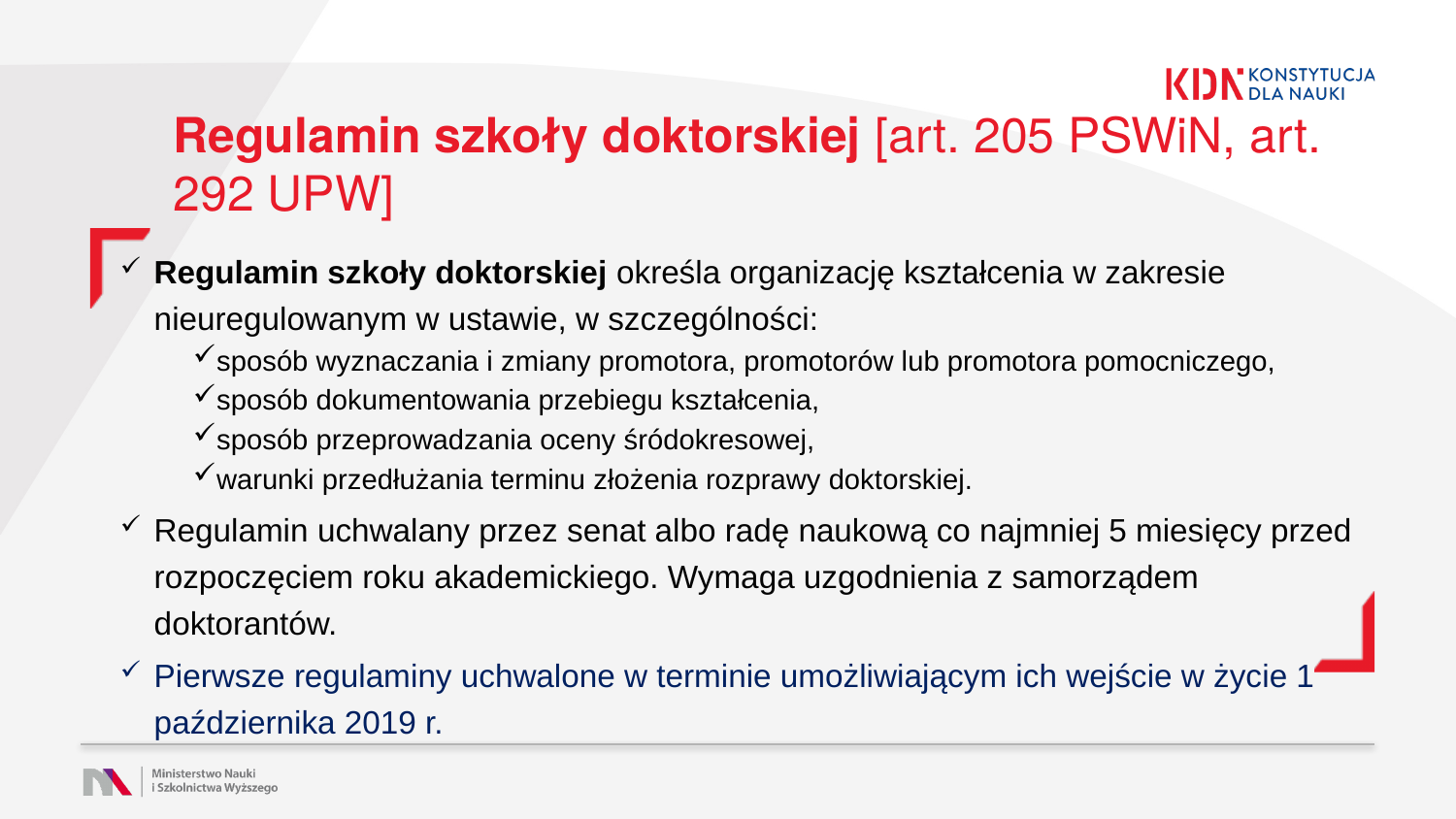

# Regulamin szkoły doktorskiej [art. 205 PSWiN, art. 292 UPW]
Regulamin szkoły doktorskiej określa organizację kształcenia w zakresie nieuregulowanym w ustawie, w szczególności:
sposób wyznaczania i zmiany promotora, promotorów lub promotora pomocniczego,
sposób dokumentowania przebiegu kształcenia,
sposób przeprowadzania oceny śródokresowej,
warunki przedłużania terminu złożenia rozprawy doktorskiej.
Regulamin uchwalany przez senat albo radę naukową co najmniej 5 miesięcy przed rozpoczęciem roku akademickiego. Wymaga uzgodnienia z samorządem doktorantów.
Pierwsze regulaminy uchwalone w terminie umożliwiającym ich wejście w życie 1 października 2019 r.